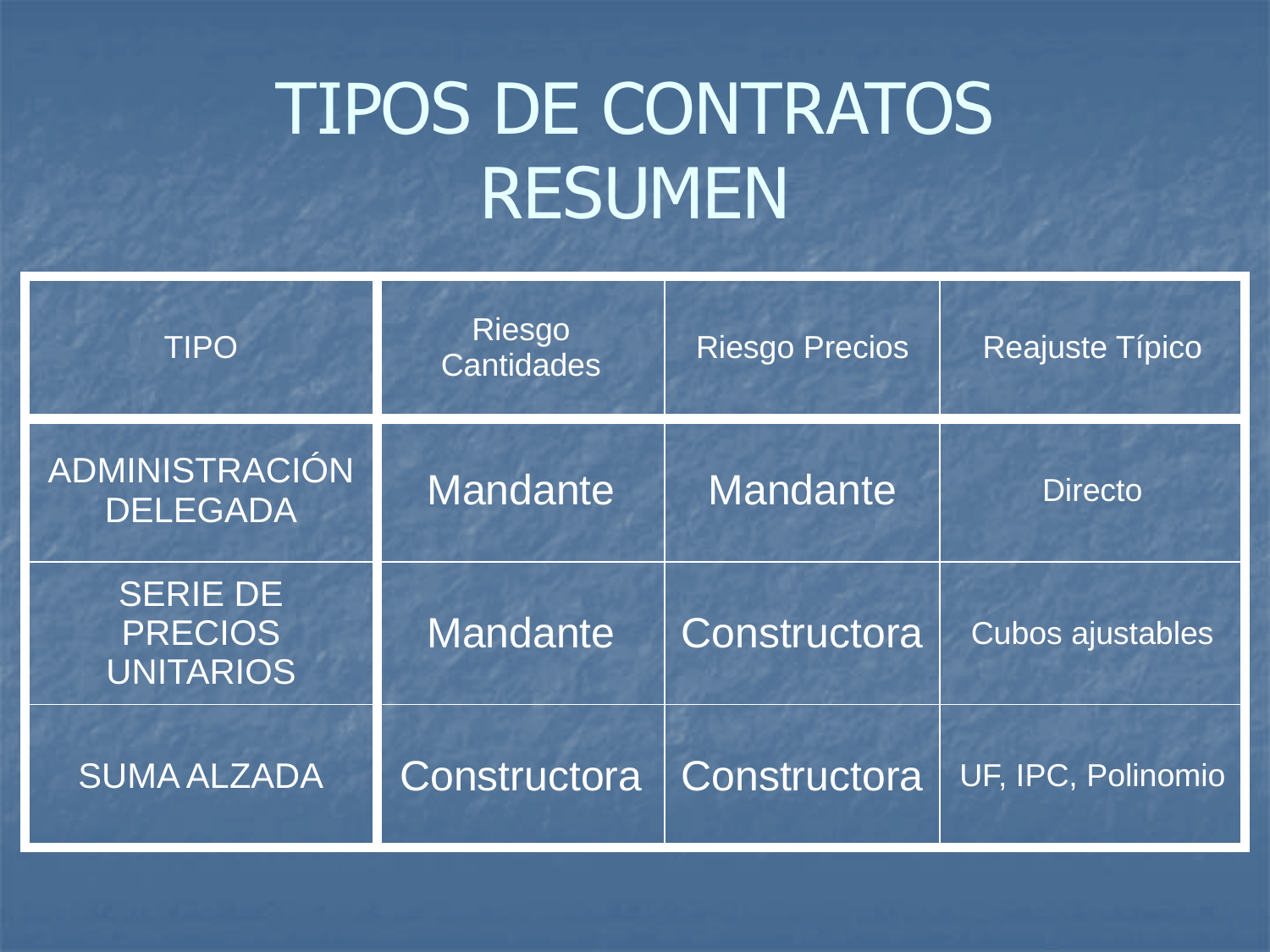

# TIPOS DE CONTRATOS RESUMEN
| TIPO | Riesgo Cantidades | Riesgo Precios | Reajuste Típico |
| --- | --- | --- | --- |
| ADMINISTRACIÓN DELEGADA | Mandante | Mandante | Directo |
| SERIE DE PRECIOS UNITARIOS | Mandante | Constructora | Cubos ajustables |
| SUMA ALZADA | Constructora | Constructora | UF, IPC, Polinomio |